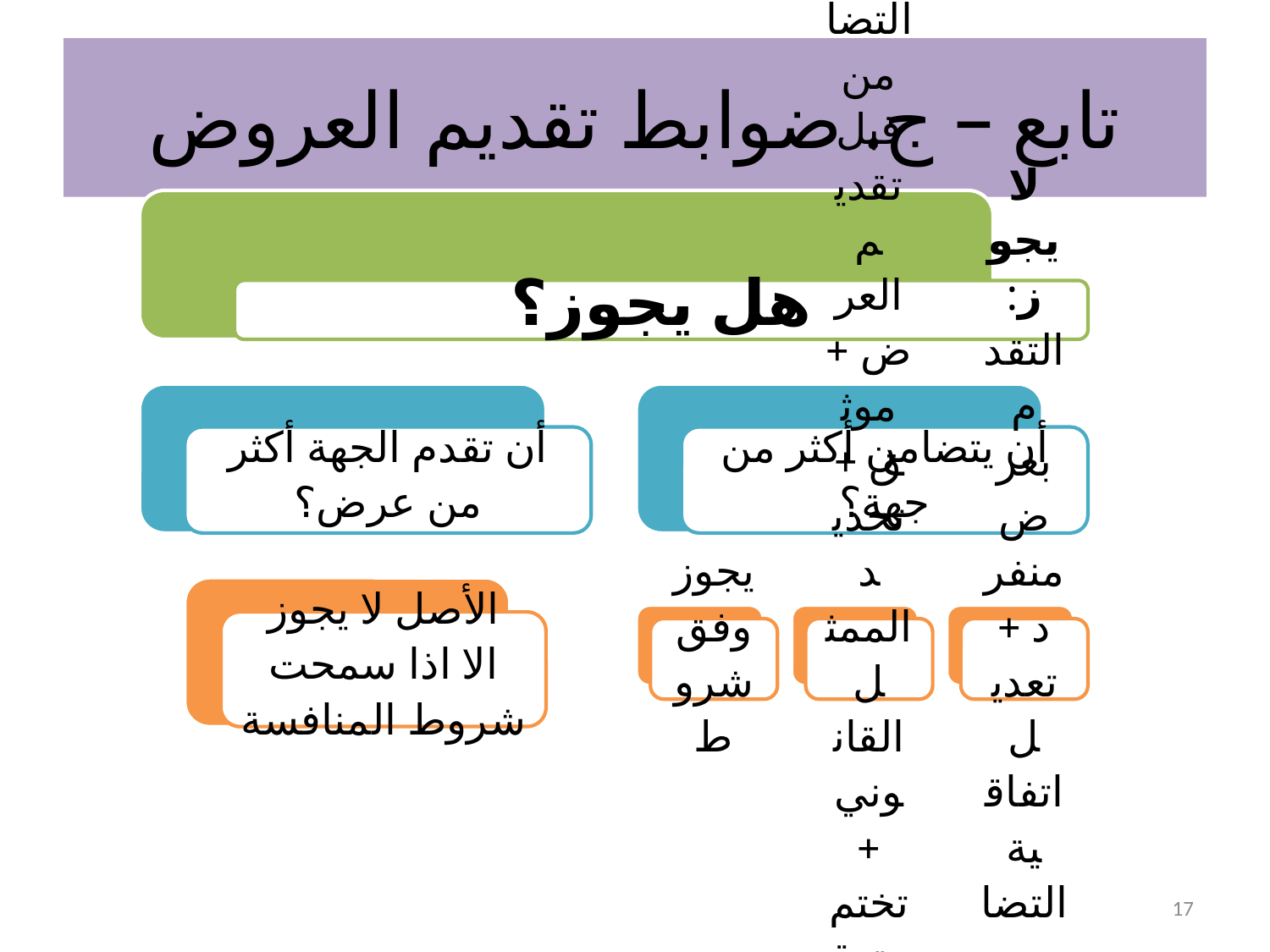

# تابع – ج. ضوابط تقديم العروض
هل يجوز؟
17